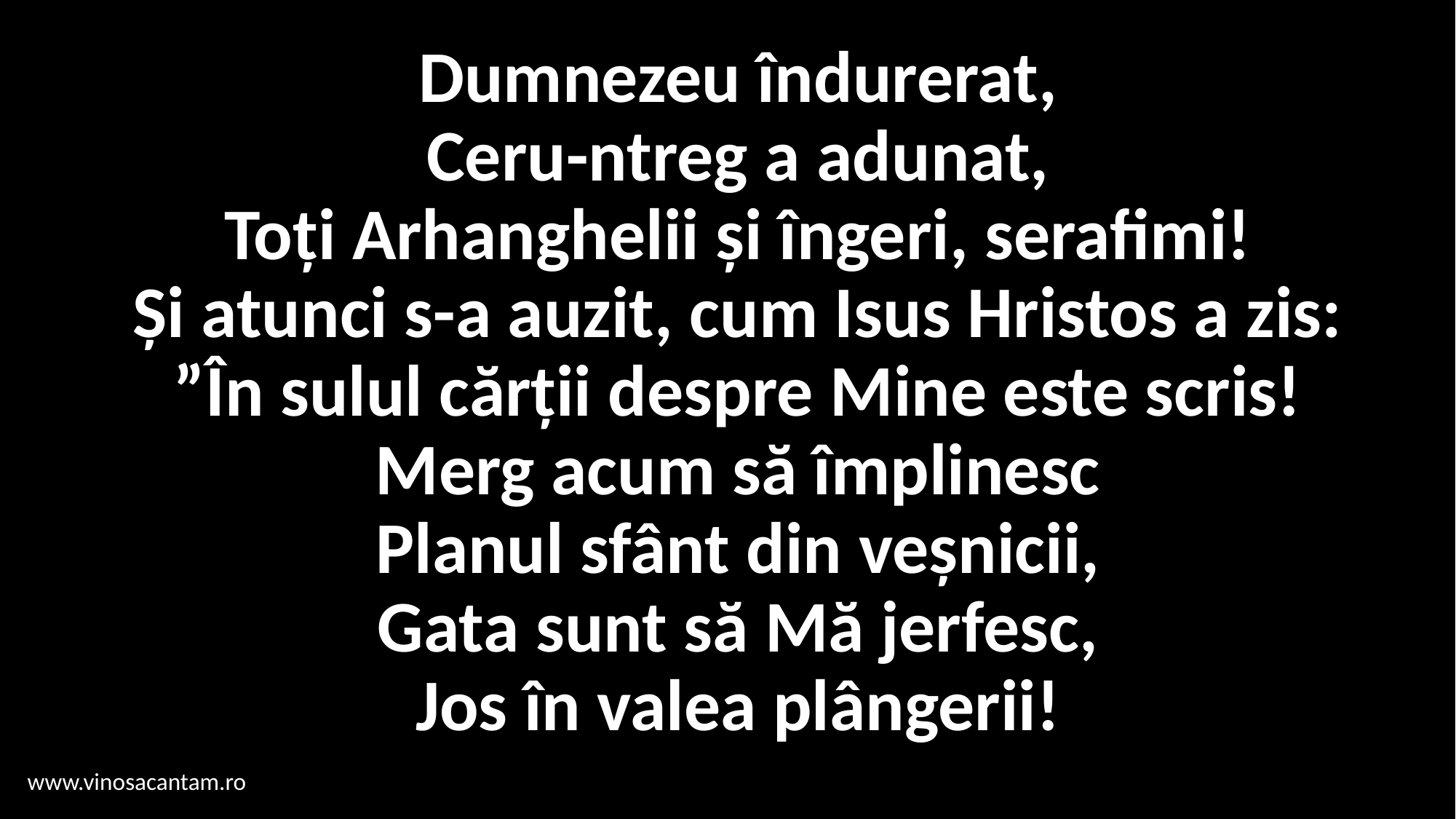

# Dumnezeu îndurerat, Ceru-ntreg a adunat, Toți Arhanghelii și îngeri, serafimi! Și atunci s-a auzit, cum Isus Hristos a zis: ”În sulul cărții despre Mine este scris! Merg acum să împlinesc Planul sfânt din veșnicii, Gata sunt să Mă jerfesc, Jos în valea plângerii!
www.vinosacantam.ro